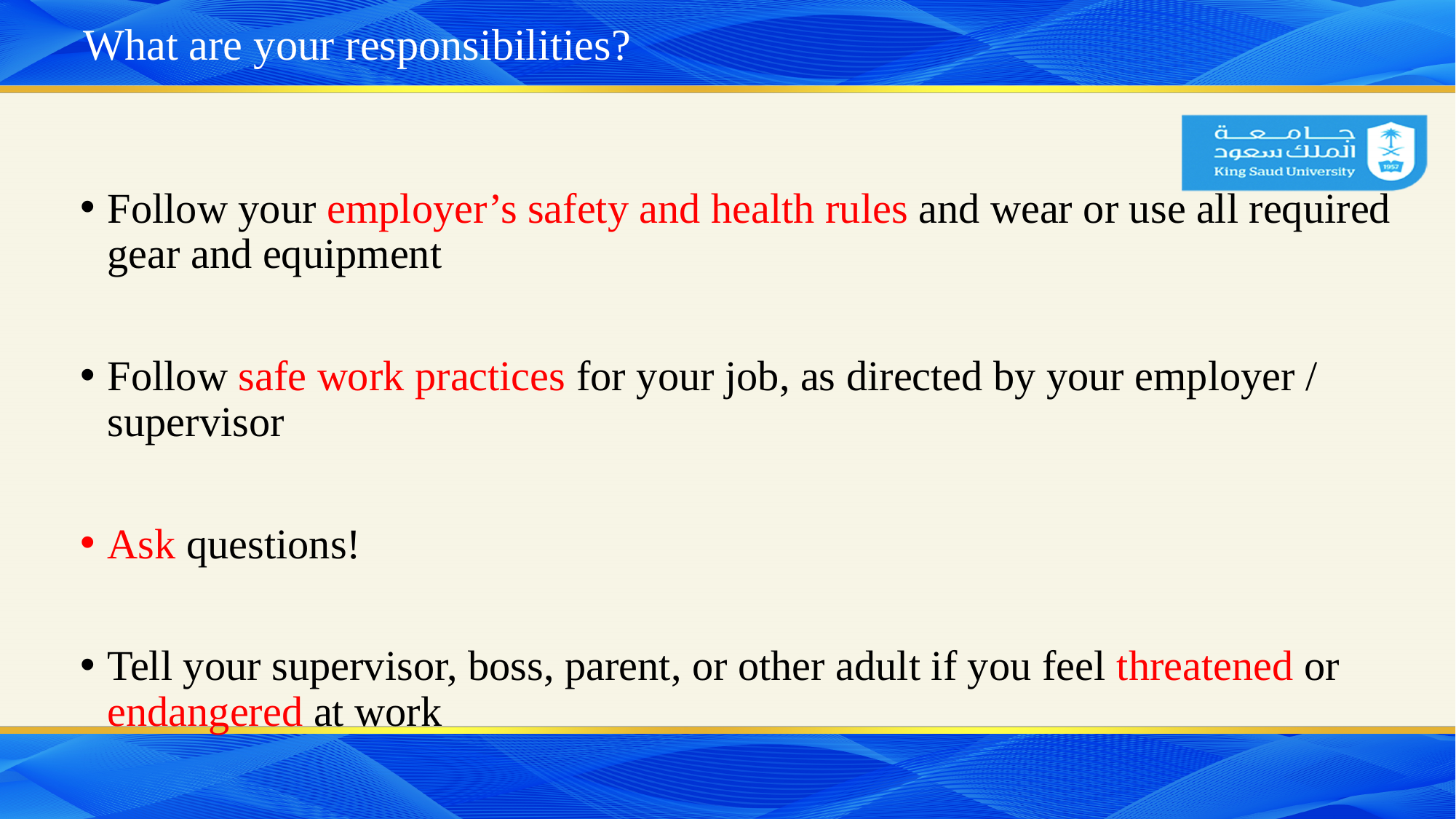

# What are your responsibilities?
Follow your employer’s safety and health rules and wear or use all required gear and equipment

Follow safe work practices for your job, as directed by your employer / supervisor

Ask questions!

Tell your supervisor, boss, parent, or other adult if you feel threatened or endangered at work